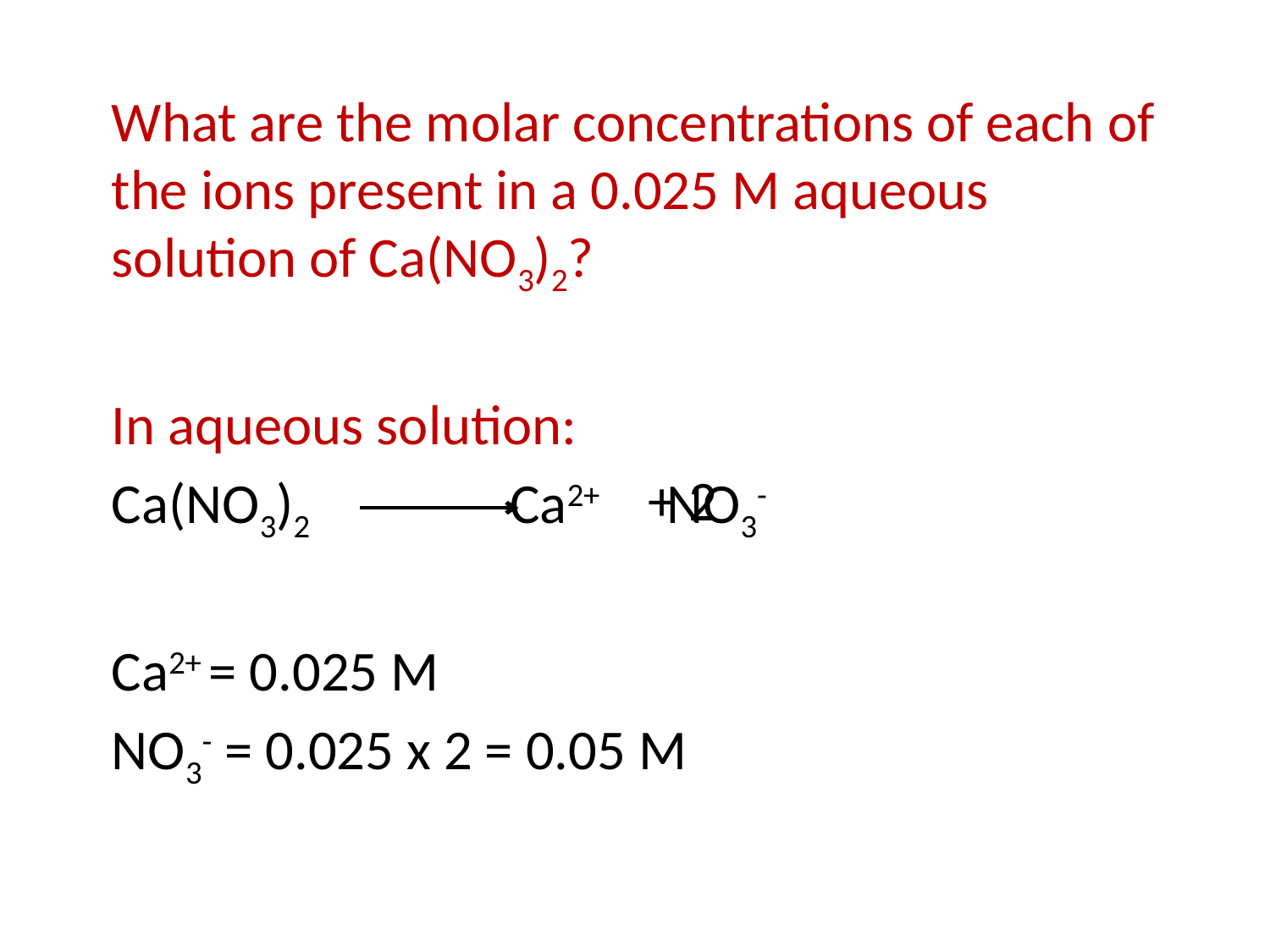

What are the molar concentrations of each of the ions present in a 0.025 M aqueous solution of Ca(NO3)2?

In aqueous solution:
Ca(NO3)2                           Ca2+         NO3-

Ca2+ = 0.025 M
NO3- = 0.025 x 2 = 0.05 M

+ 2